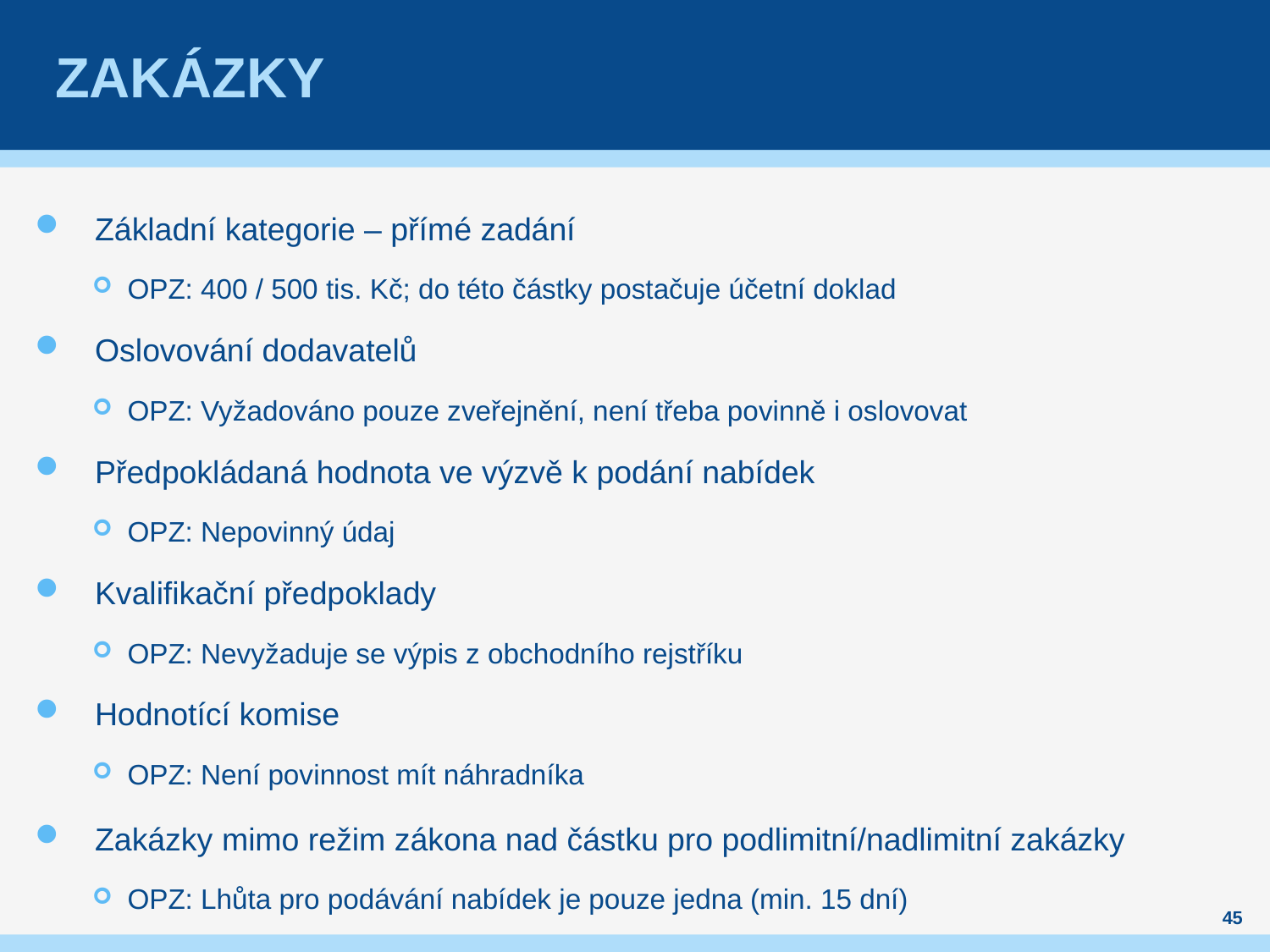

# Zakázky
Základní kategorie – přímé zadání
OPZ: 400 / 500 tis. Kč; do této částky postačuje účetní doklad
Oslovování dodavatelů
OPZ: Vyžadováno pouze zveřejnění, není třeba povinně i oslovovat
Předpokládaná hodnota ve výzvě k podání nabídek
OPZ: Nepovinný údaj
Kvalifikační předpoklady
OPZ: Nevyžaduje se výpis z obchodního rejstříku
Hodnotící komise
OPZ: Není povinnost mít náhradníka
Zakázky mimo režim zákona nad částku pro podlimitní/nadlimitní zakázky
OPZ: Lhůta pro podávání nabídek je pouze jedna (min. 15 dní)

45